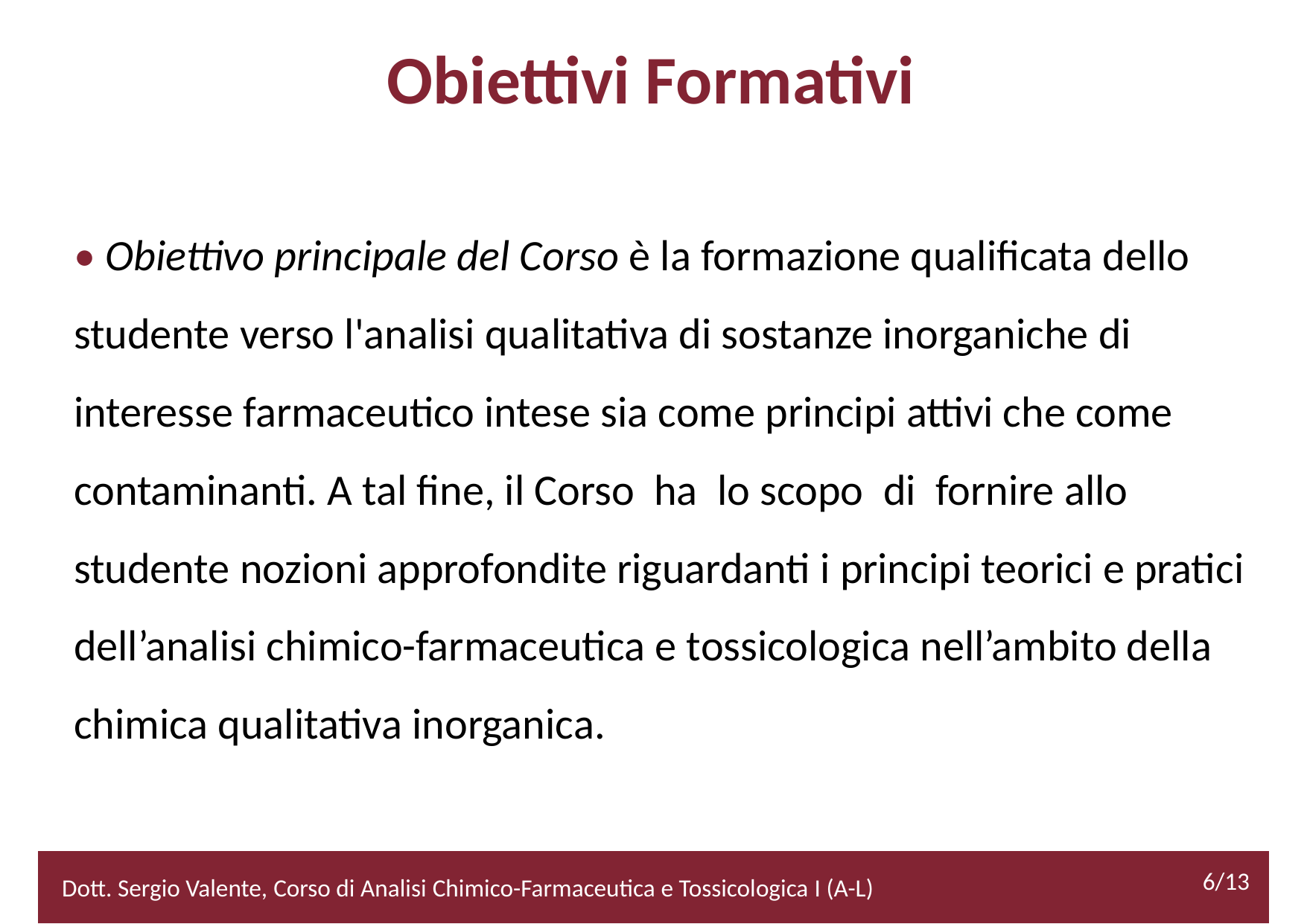

Obiettivi Formativi
• Obiettivo principale del Corso è la formazione qualificata dello
studente verso l'analisi qualitativa di sostanze inorganiche di
interesse farmaceutico intese sia come principi attivi che come
contaminanti. A tal fine, il Corso  ha  lo scopo  di  fornire allo
studente nozioni approfondite riguardanti i principi teorici e pratici
dell’analisi chimico-farmaceutica e tossicologica nell’ambito della
chimica qualitativa inorganica.

6/13
Dott. Sergio Valente, Corso di Analisi Chimico-Farmaceutica e Tossicologica I (A-L)